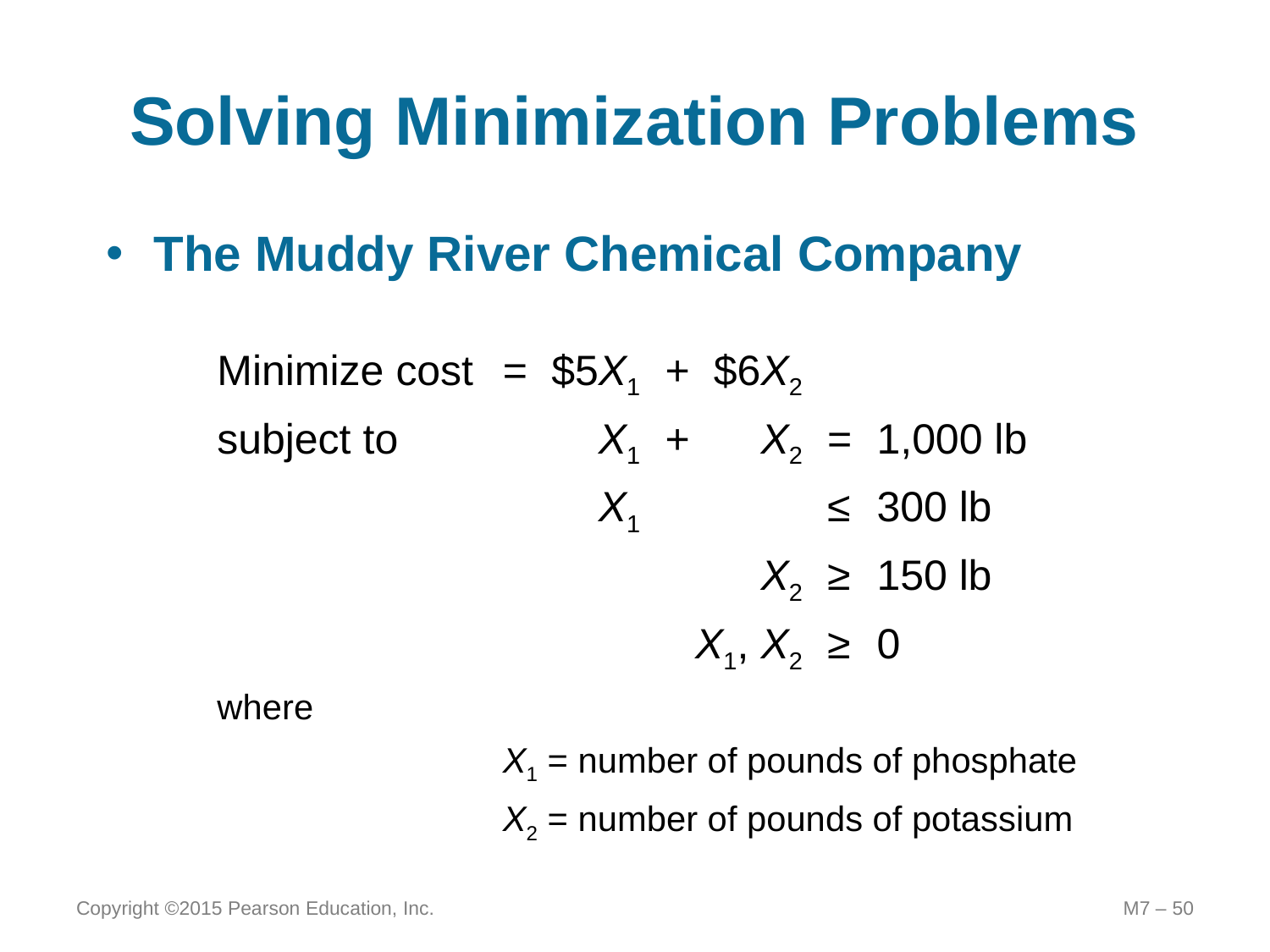

# Solving Minimization Problems
The Muddy River Chemical Company
Minimize cost	=	$5X1	+	$6X2
subject to		X1	+	X2	=	1,000 lb
		X1			≤	300 lb
				X2	≥	150 lb
				X1, X2	≥	0
where
	X1 = number of pounds of phosphate
	X2 = number of pounds of potassium
Copyright ©2015 Pearson Education, Inc.
M7 – 50